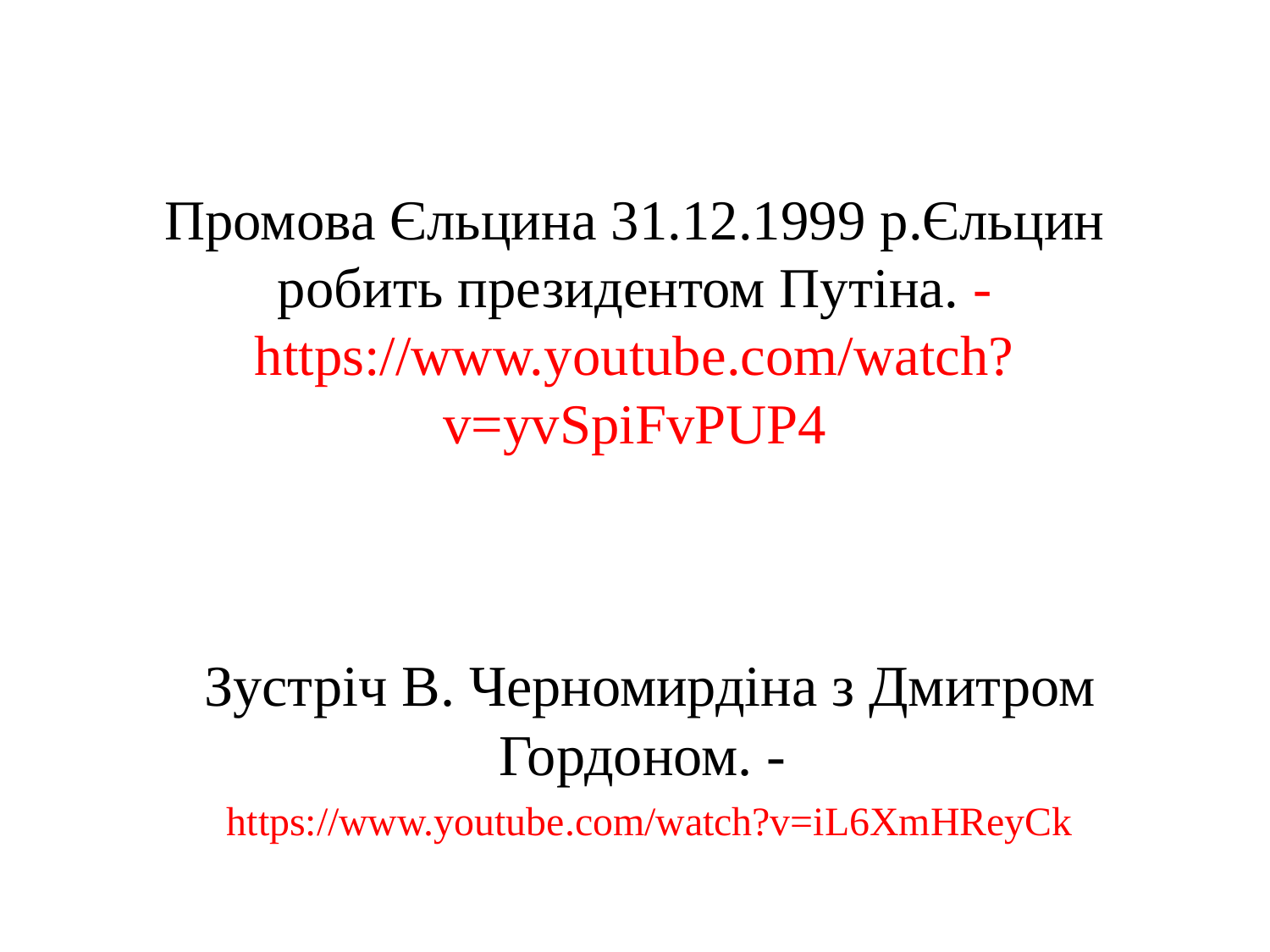

# Промова Єльцина 31.12.1999 р.Єльцин робить президентом Путіна. - https://www.youtube.com/watch?v=yvSpiFvPUP4

Зустріч В. Черномирдіна з Дмитром Гордоном. -
https://www.youtube.com/watch?v=iL6XmHReyCk